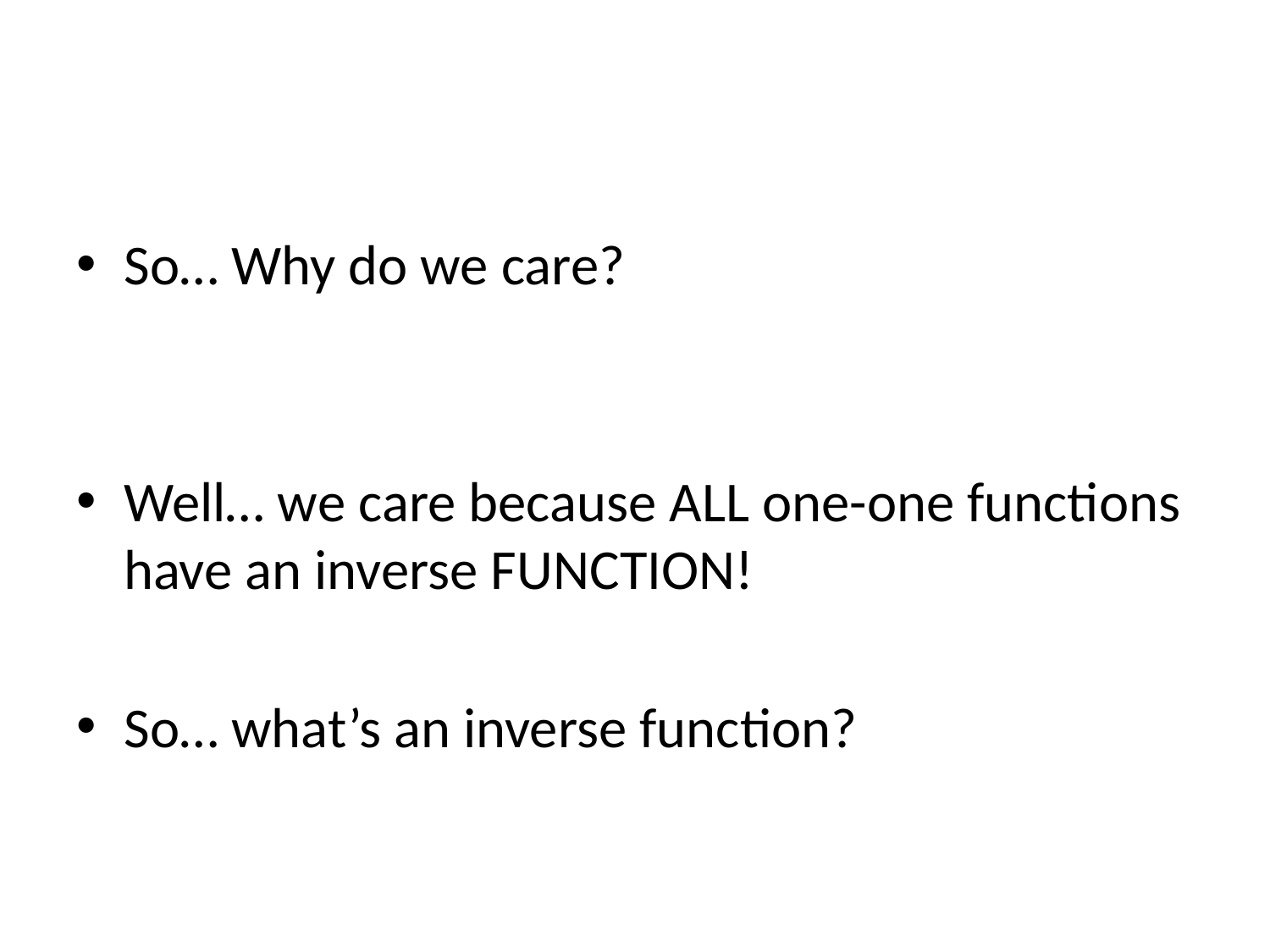

#
So… Why do we care?

Well… we care because ALL one-one functions have an inverse FUNCTION!

So… what’s an inverse function?